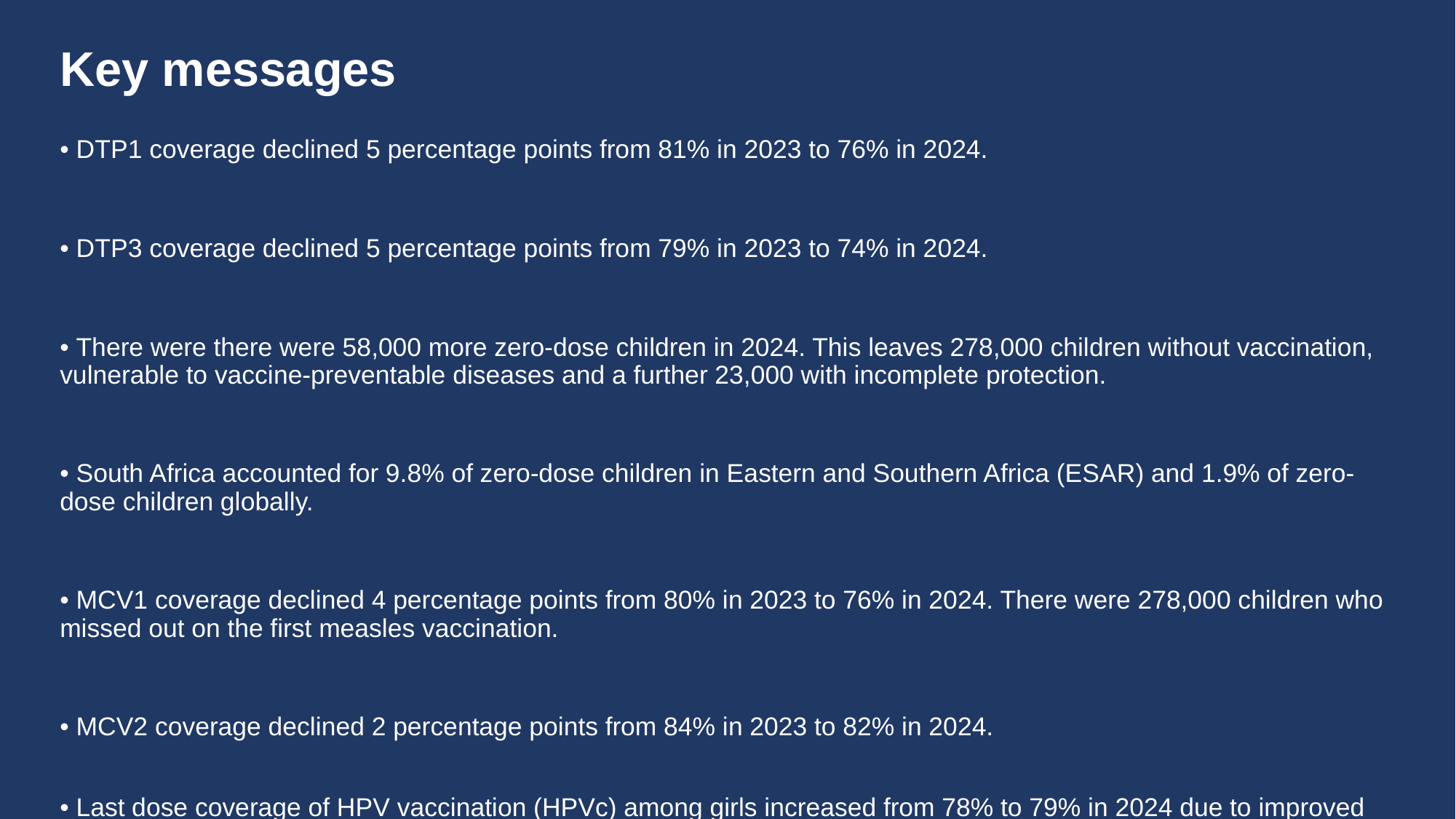

# Key messages
• DTP1 coverage declined 5 percentage points from 81% in 2023 to 76% in 2024.

• DTP3 coverage declined 5 percentage points from 79% in 2023 to 74% in 2024.

• There were there were 58,000 more zero-dose children in 2024. This leaves 278,000 children without vaccination, vulnerable to vaccine-preventable diseases and a further 23,000 with incomplete protection.

• South Africa accounted for 9.8% of zero-dose children in Eastern and Southern Africa (ESAR) and 1.9% of zero-dose children globally.

• MCV1 coverage declined 4 percentage points from 80% in 2023 to 76% in 2024. There were 278,000 children who missed out on the first measles vaccination.

• MCV2 coverage declined 2 percentage points from 84% in 2023 to 82% in 2024.

• Last dose coverage of HPV vaccination (HPVc) among girls increased from 78% to 79% in 2024 due to improved programme performance.